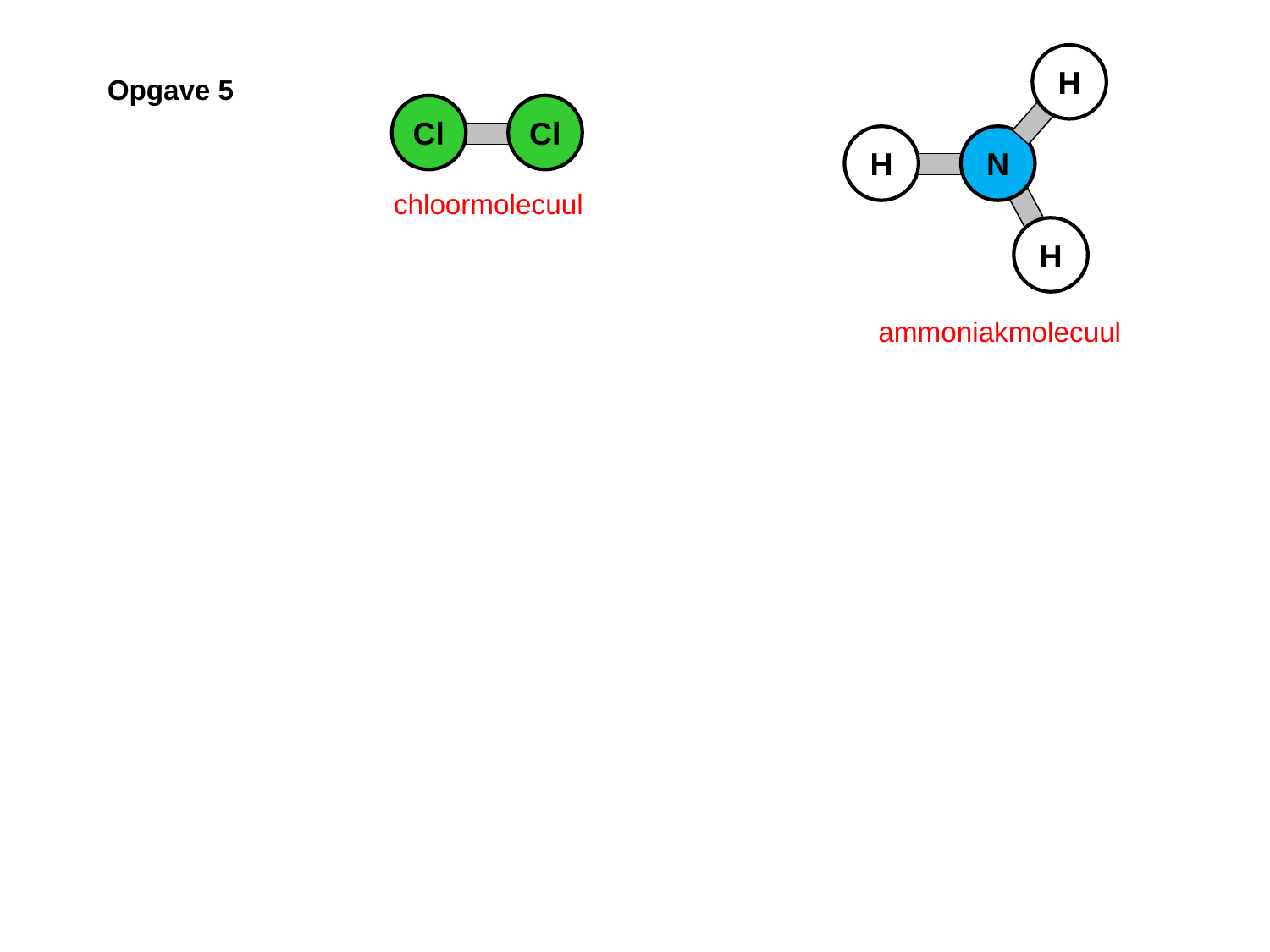

H

H
N

H
Opgave 5
Cl
Cl

chloormolecuul
ammoniakmolecuul